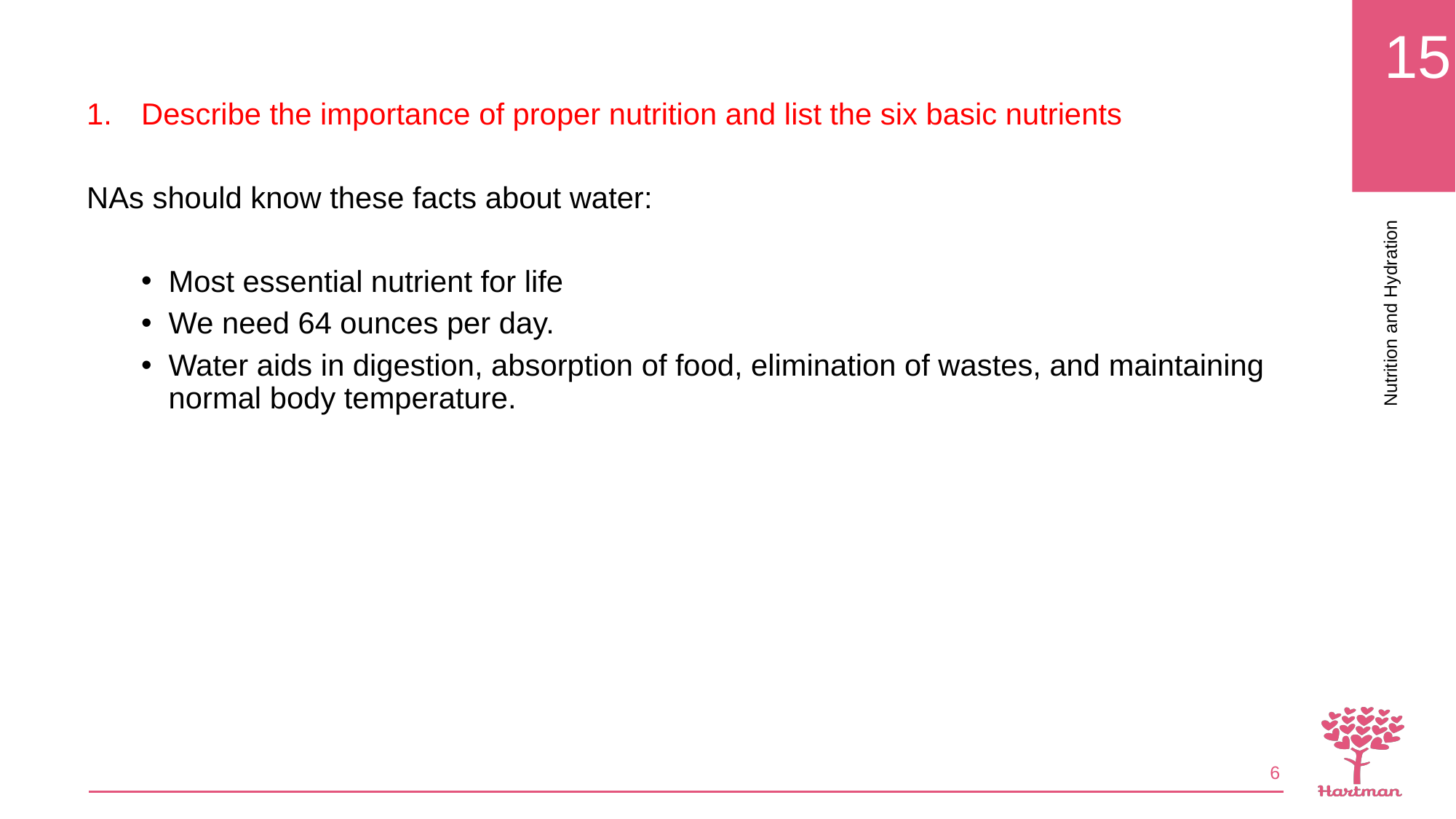

Describe the importance of proper nutrition and list the six basic nutrients

NAs should know these facts about water:

Most essential nutrient for life
We need 64 ounces per day.
Water aids in digestion, absorption of food, elimination of wastes, and maintaining normal body temperature.

6